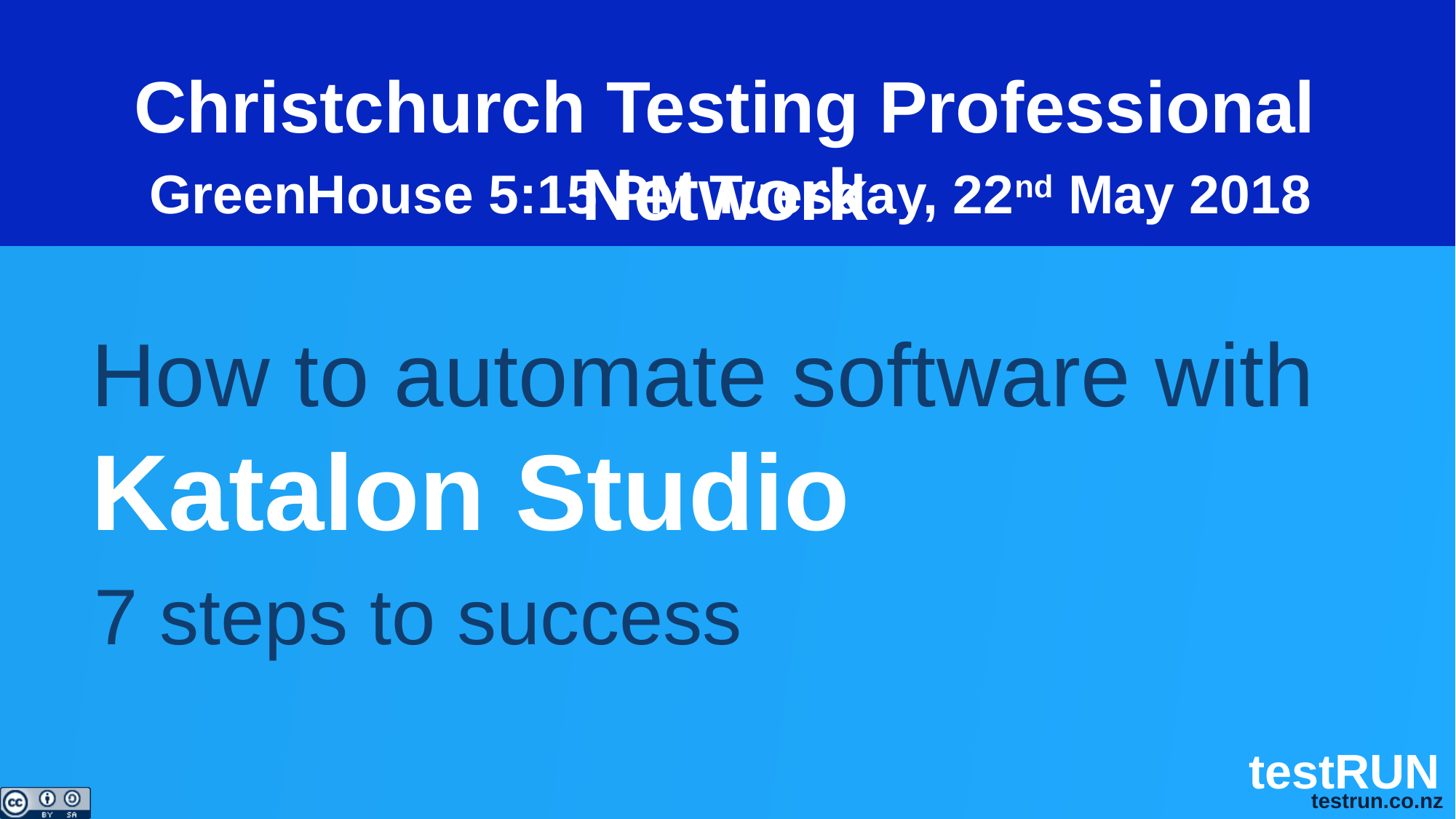

Christchurch Testing Professional Network
How to automate software with
GreenHouse 5:15 PM Tuesday, 22nd May 2018
# Katalon Studio

7 steps to success